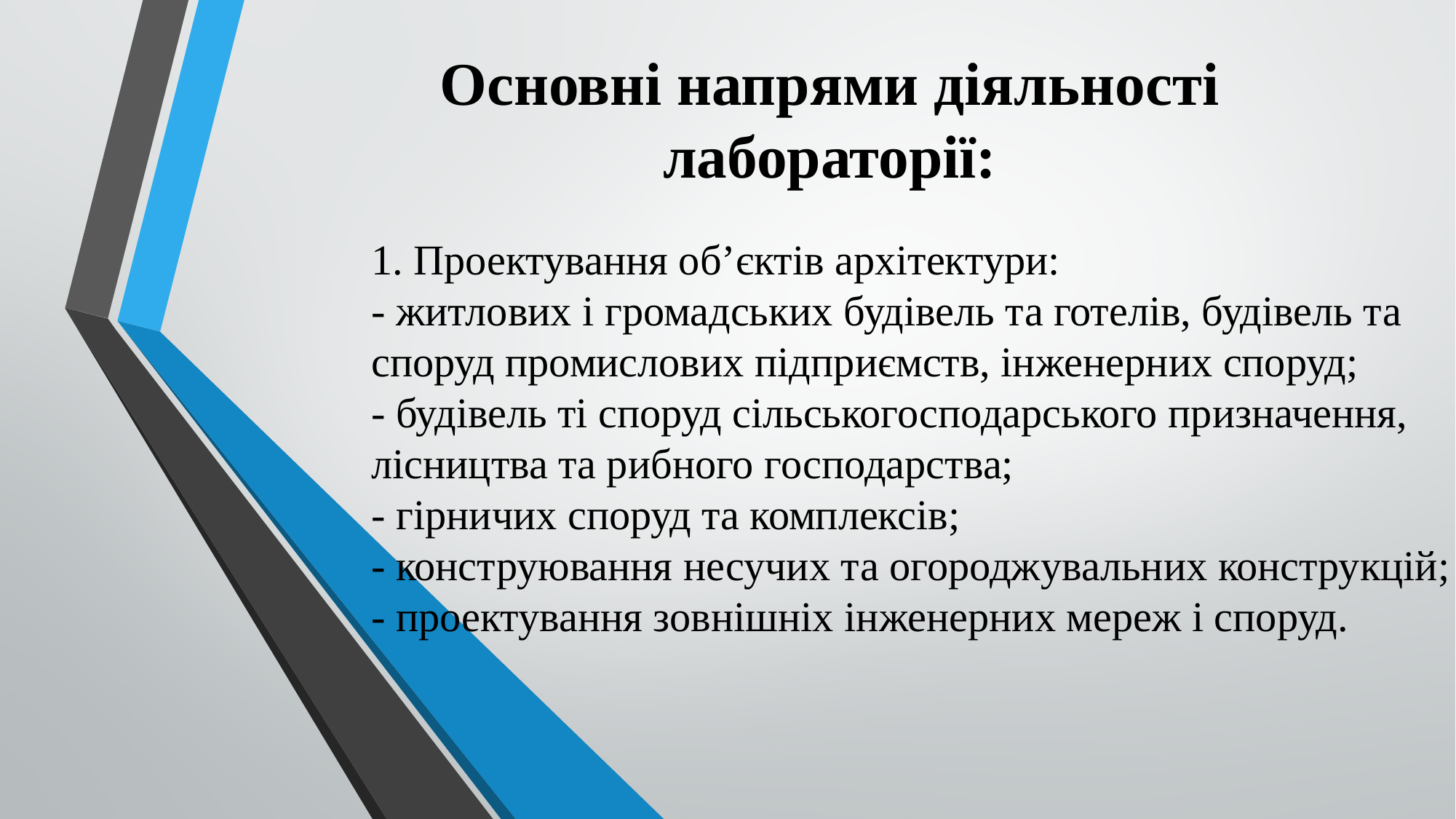

# Основні напрями діяльності лабораторії:
1. Проектування об’єктів архітектури:
- житлових і громадських будівель та готелів, будівель та споруд промислових підприємств, інженерних споруд;
- будівель ті споруд сільськогосподарського призначення, лісництва та рибного господарства;
- гірничих споруд та комплексів;
- конструювання несучих та огороджувальних конструкцій;
- проектування зовнішніх інженерних мереж і споруд.